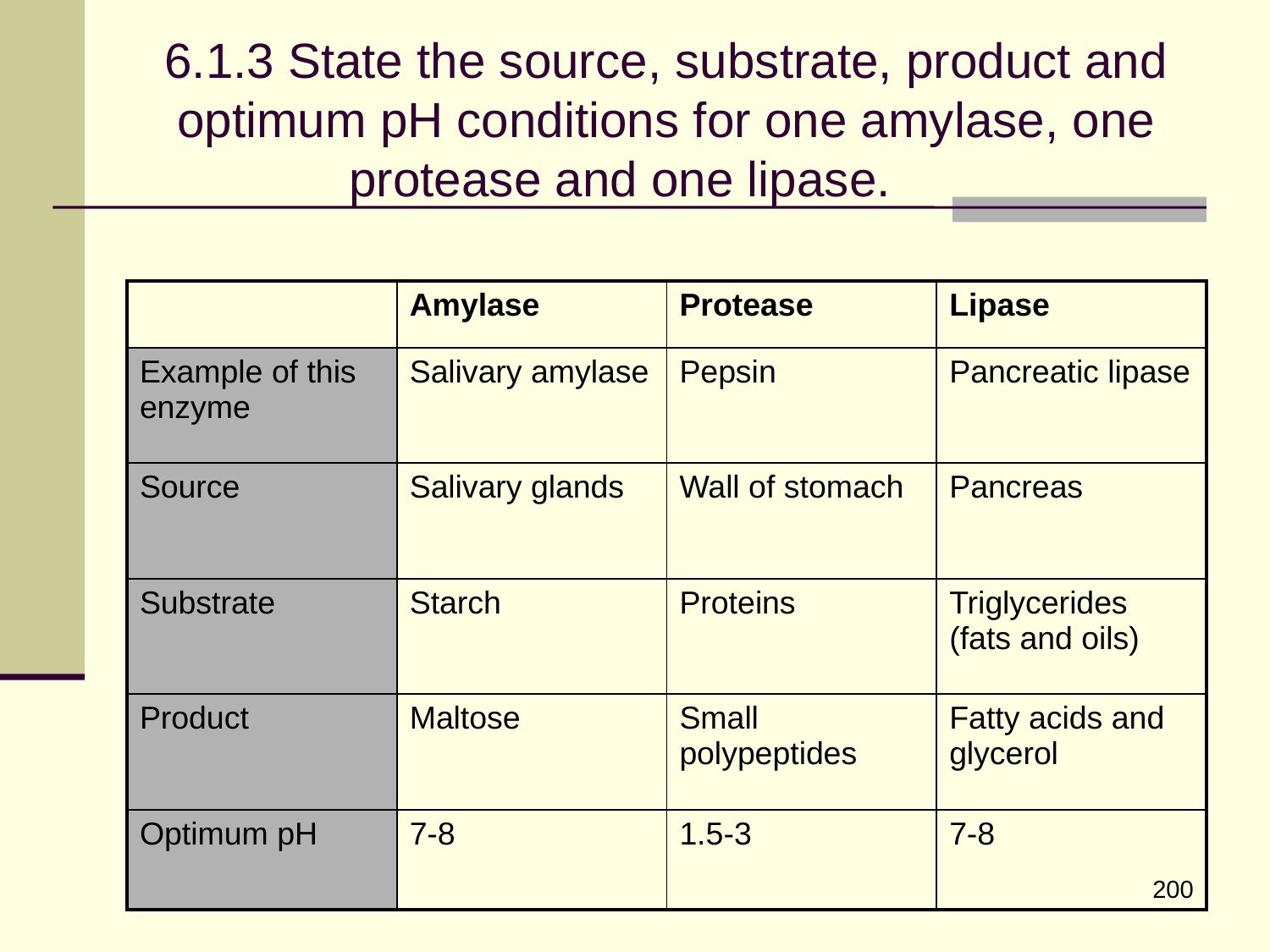

# 6.1.3 State the source, substrate, product and optimum pH conditions for one amylase, one protease and one lipase.
|  | Amylase | Protease | Lipase |
| --- | --- | --- | --- |
| Example of this enzyme | Salivary amylase | Pepsin | Pancreatic lipase |
| Source | Salivary glands | Wall of stomach | Pancreas |
| Substrate | Starch | Proteins | Triglycerides (fats and oils) |
| Product | Maltose | Small polypeptides | Fatty acids and glycerol |
| Optimum pH | 7-8 | 1.5-3 | 7-8 |
200